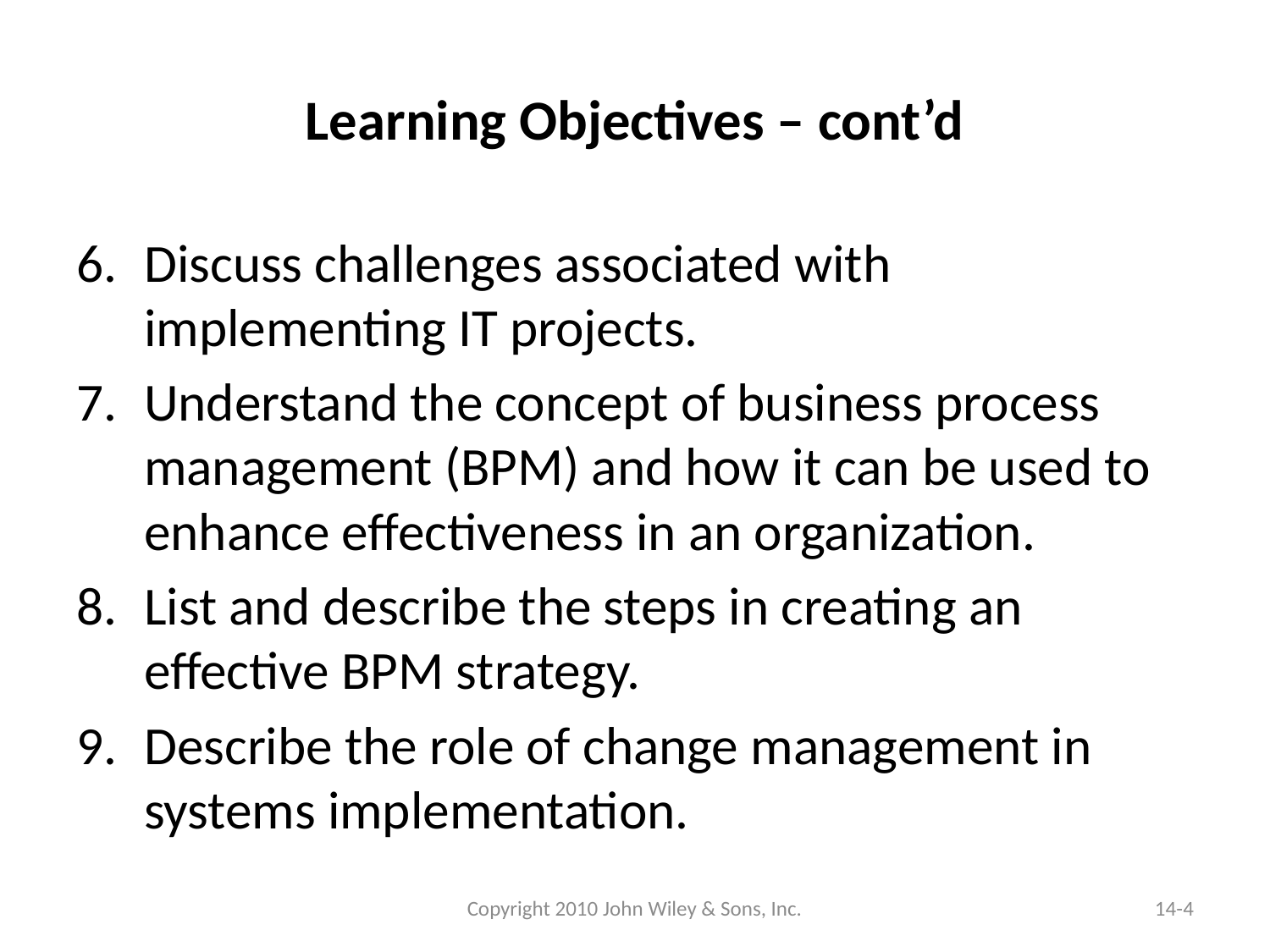

# Learning Objectives – cont’d
Discuss challenges associated with implementing IT projects.
Understand the concept of business process management (BPM) and how it can be used to enhance effectiveness in an organization.
List and describe the steps in creating an effective BPM strategy.
Describe the role of change management in systems implementation.
Copyright 2010 John Wiley & Sons, Inc.
14-4